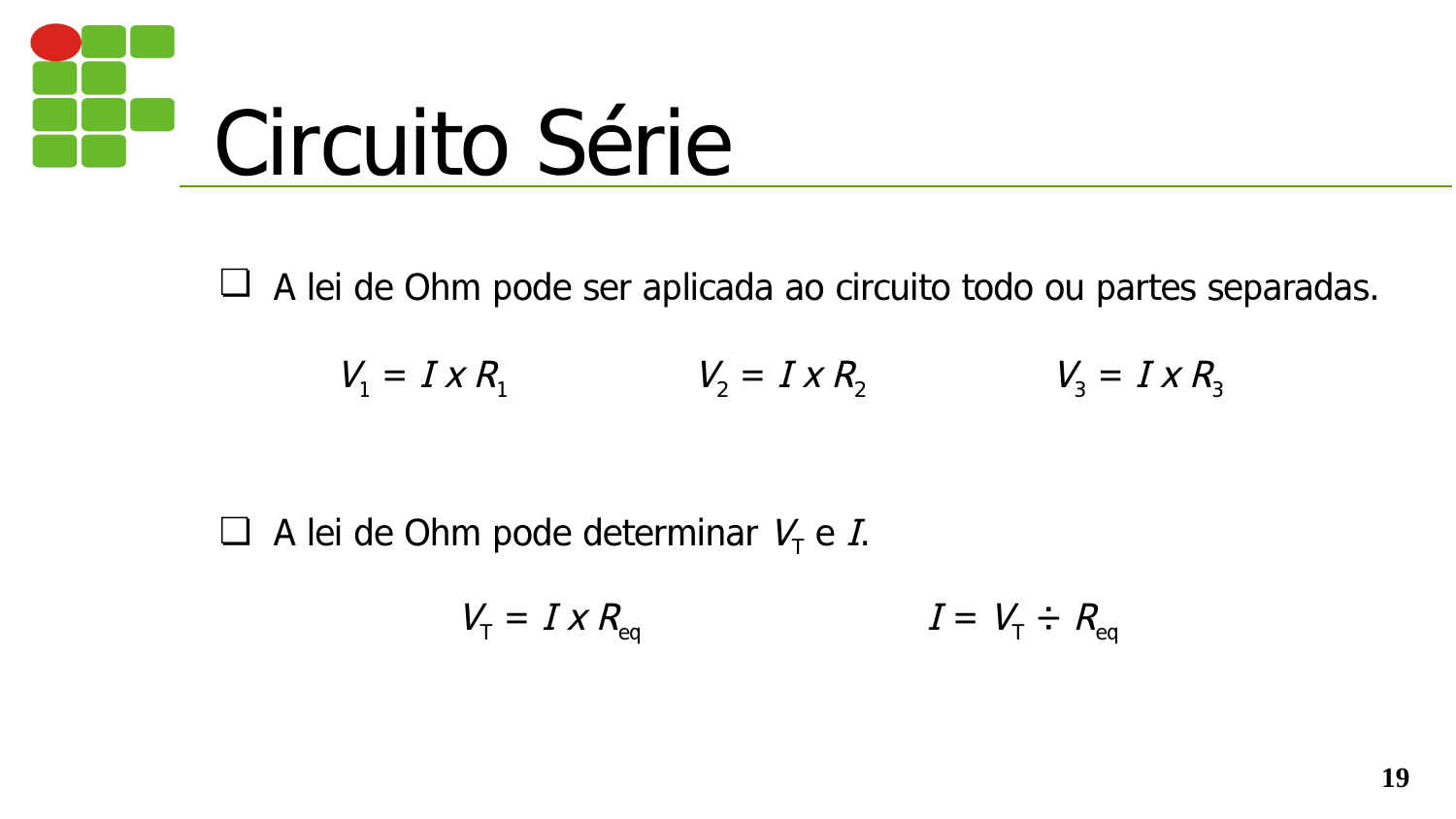

# Circuito Série
A lei de Ohm pode ser aplicada ao circuito todo ou partes separadas.
V1 = I x R1
V2 = I x R2
V3 = I x R3
A lei de Ohm pode determinar VT e I.
VT = I x Req
I = VT ÷ Req
19